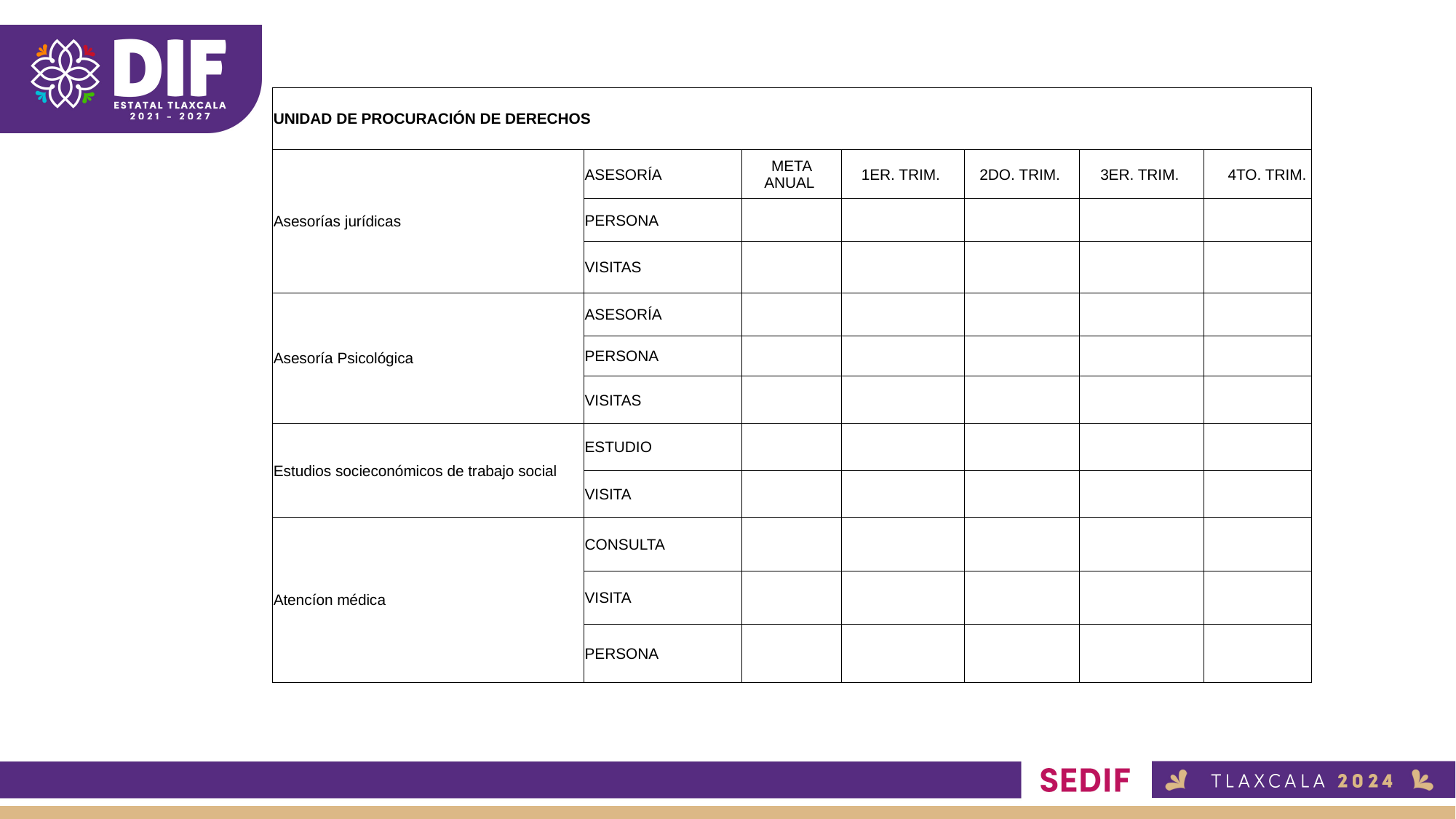

| UNIDAD DE PROCURACIÓN DE DERECHOS |  |  |  |  |  |  |
| --- | --- | --- | --- | --- | --- | --- |
| Asesorías jurídicas | ASESORÍA | META ANUAL | 1ER. TRIM. | 2DO. TRIM. | 3ER. TRIM. | 4TO. TRIM. |
|  | PERSONA |  |  |  |  |  |
|  | VISITAS |  |  |  |  |  |
| Asesoría Psicológica | ASESORÍA |  |  |  |  |  |
|  | PERSONA |  |  |  |  |  |
|  | VISITAS |  |  |  |  |  |
| Estudios socieconómicos de trabajo social | ESTUDIO |  |  |  |  |  |
|  | VISITA |  |  |  |  |  |
| Atencíon médica | CONSULTA |  |  |  |  |  |
|  | VISITA |  |  |  |  |  |
|  | PERSONA |  |  |  |  |  |